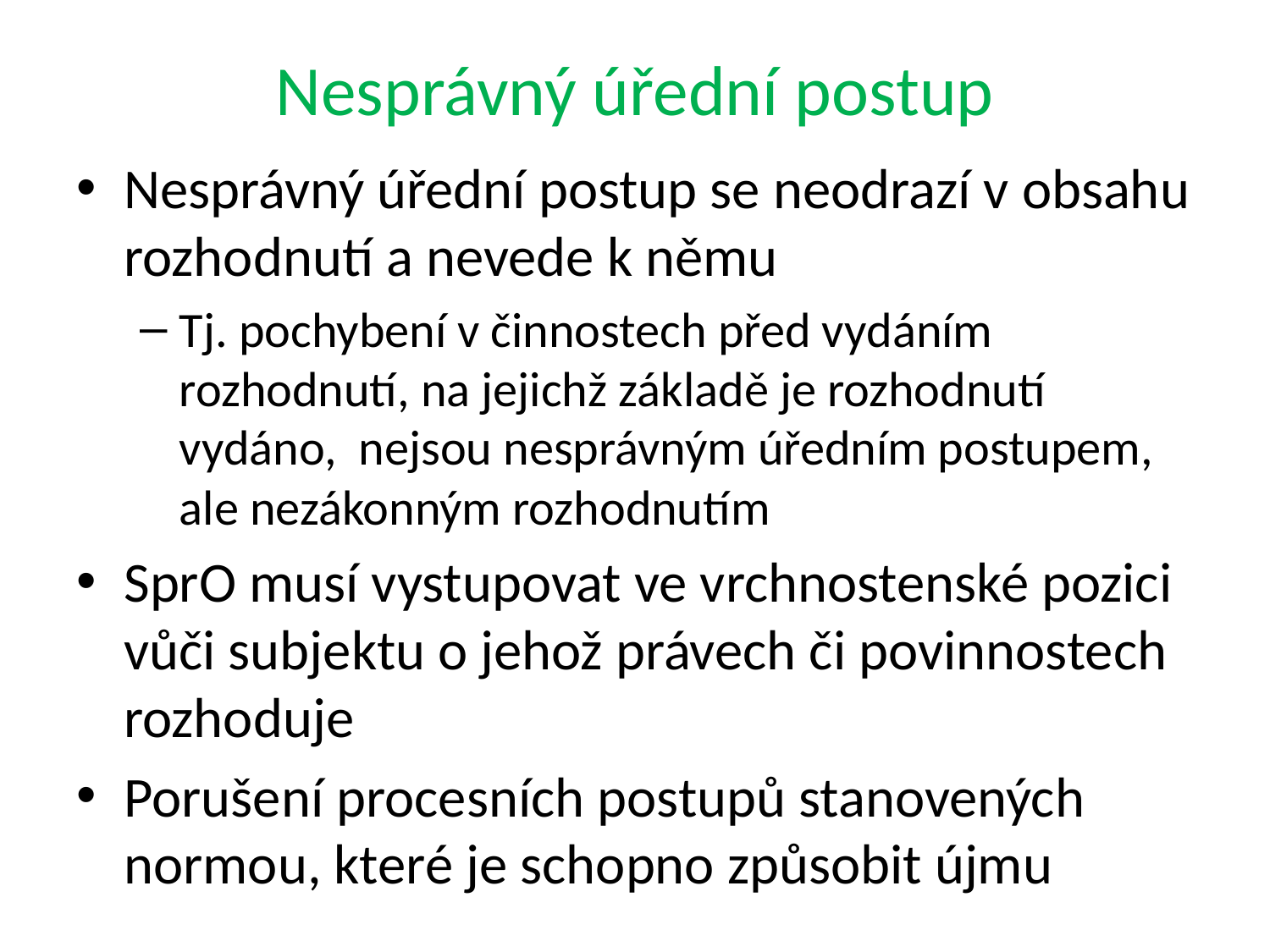

# Nesprávný úřední postup
Nesprávný úřední postup se neodrazí v obsahu rozhodnutí a nevede k němu
Tj. pochybení v činnostech před vydáním rozhodnutí, na jejichž základě je rozhodnutí vydáno,  nejsou nesprávným úředním postupem, ale nezákonným rozhodnutím
SprO musí vystupovat ve vrchnostenské pozici vůči subjektu o jehož právech či povinnostech rozhoduje
Porušení procesních postupů stanovených normou, které je schopno způsobit újmu